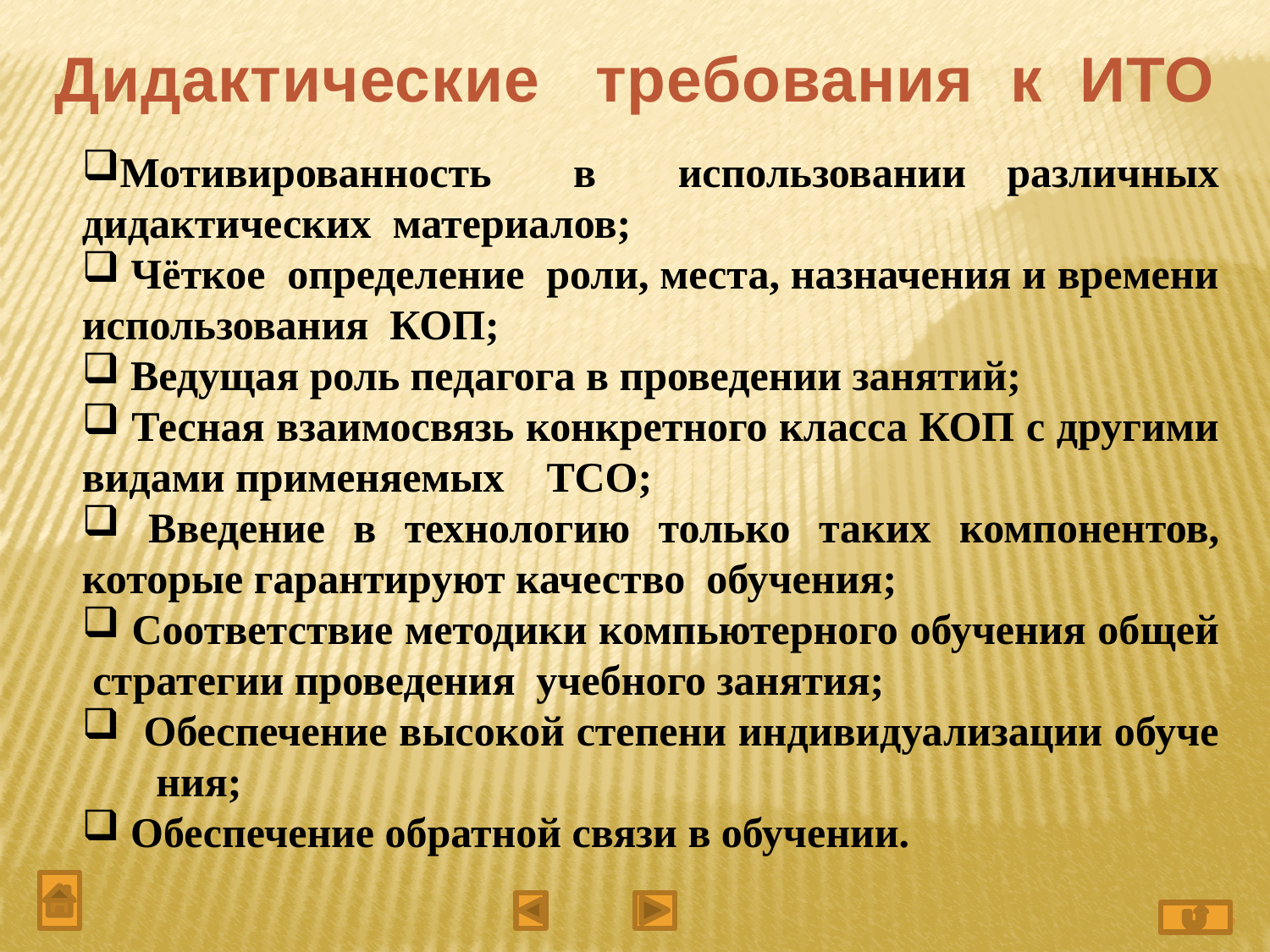

Дидактические  требования  к  ИТО
Мотивированность  в  использовании различных дидактических  материалов;
 Чёткое  определение  роли, места, назначения и времени использования  КОП;
 Ведущая роль педагога в проведении занятий;
 Тесная взаимосвязь конкретного класса КОП с другими видами применяемых    ТСО;
 Введение в технологию только таких компонентов, которые гарантируют качество  обучения;
 Соответствие методики компьютерного обучения общей  стратегии проведения  учебного занятия;
  Обеспечение высокой степени индивидуализации обуче
       ния;
 Обеспечение обратной связи в обучении.

15